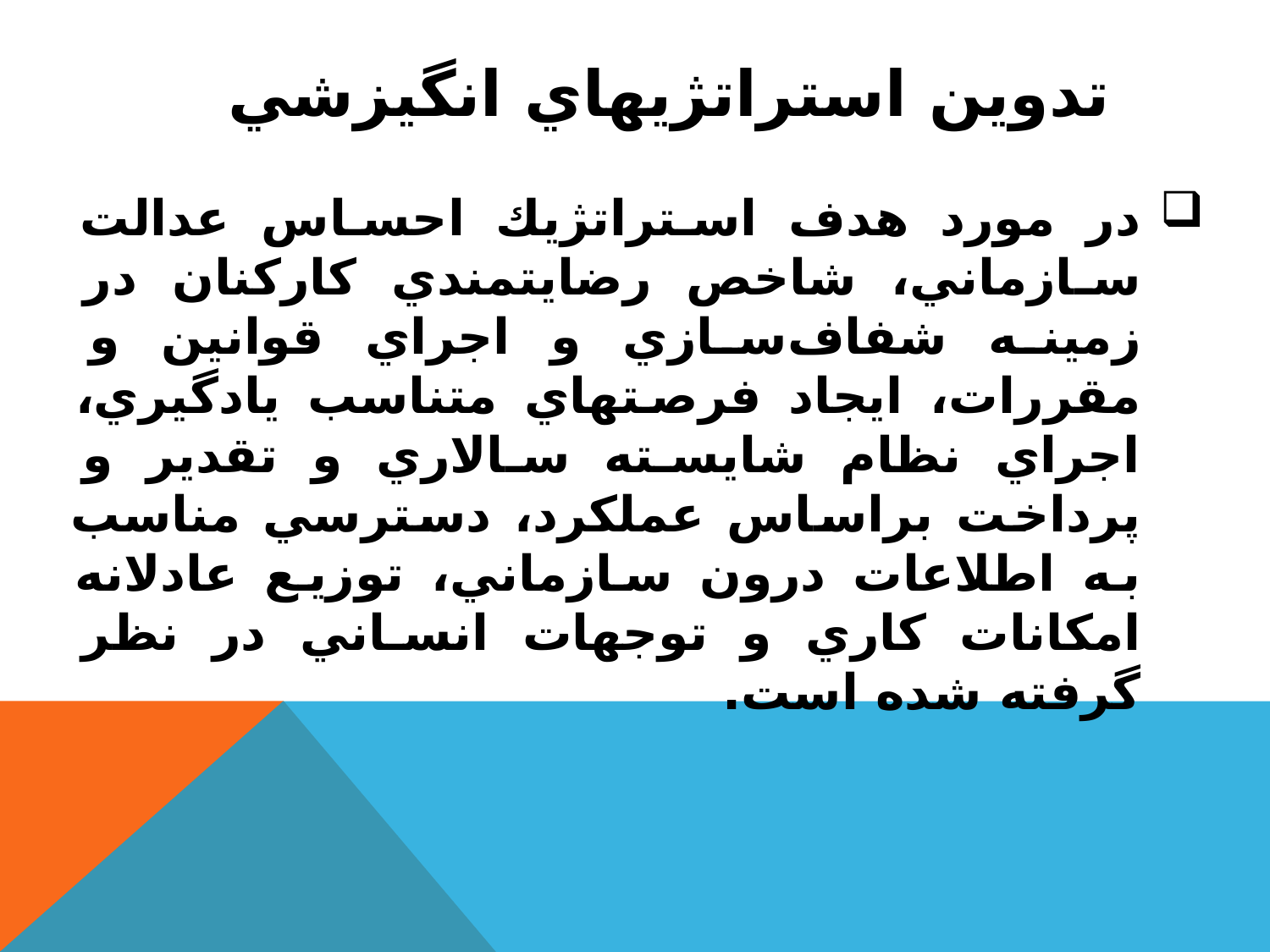

# تدوين استراتژيهاي انگيزشي
در مورد هدف استراتژيك احساس عدالت سازماني، شاخص رضايتمندي كاركنان در زمينه شفاف‌سازي و اجراي قوانين و مقررات، ايجاد فرصتهاي متناسب يادگيري، اجراي نظام شايسته‌ سالاري و تقدير و پرداخت براساس عملكرد، دسترسي مناسب به اطلاعات درون سازماني، توزيع عادلانه امكانات كاري و توجهات انساني در نظر گرفته شده است.